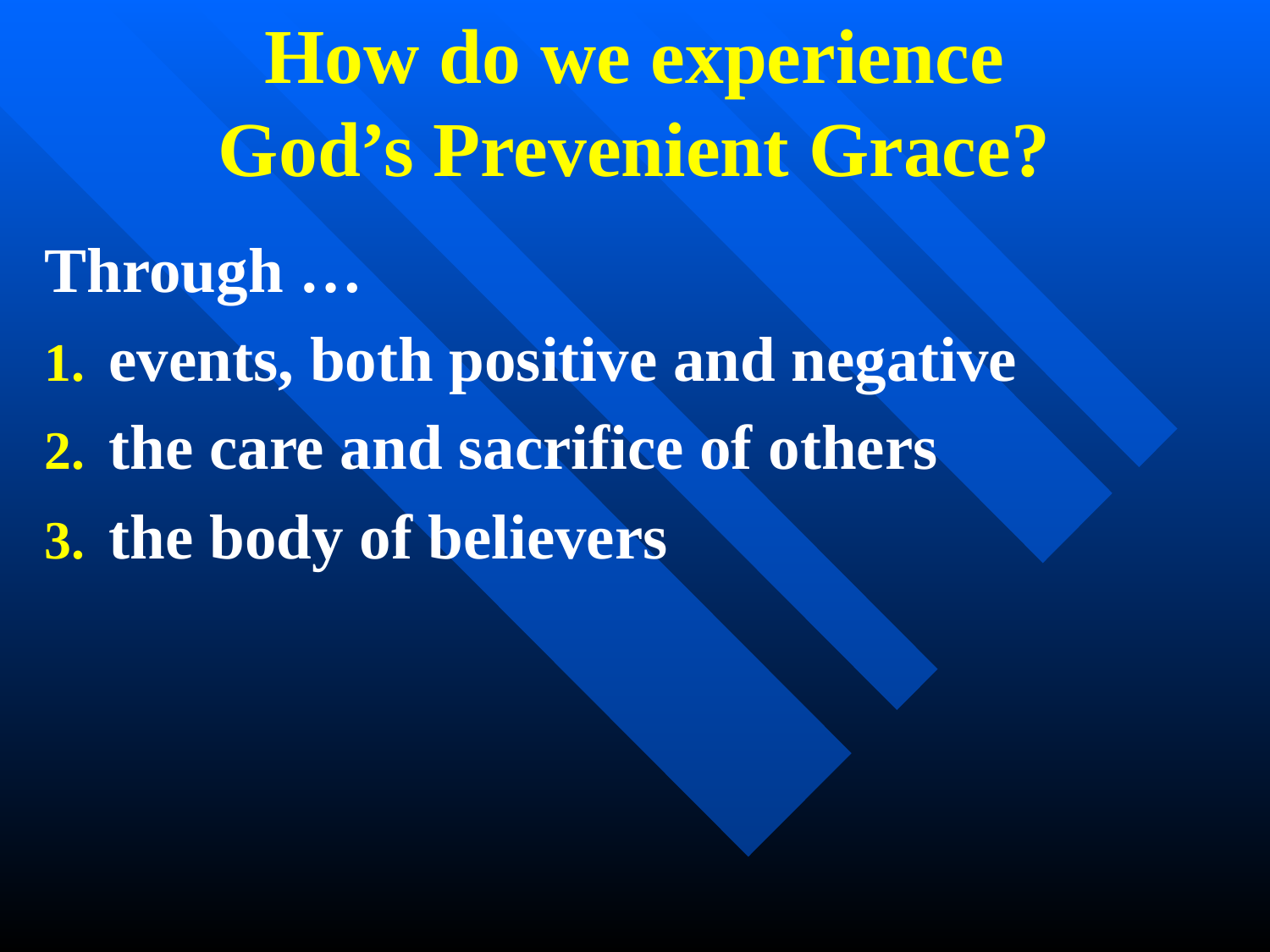

How do we experience
God’s Prevenient Grace?
Through …
events, both positive and negative
the care and sacrifice of others
the body of believers